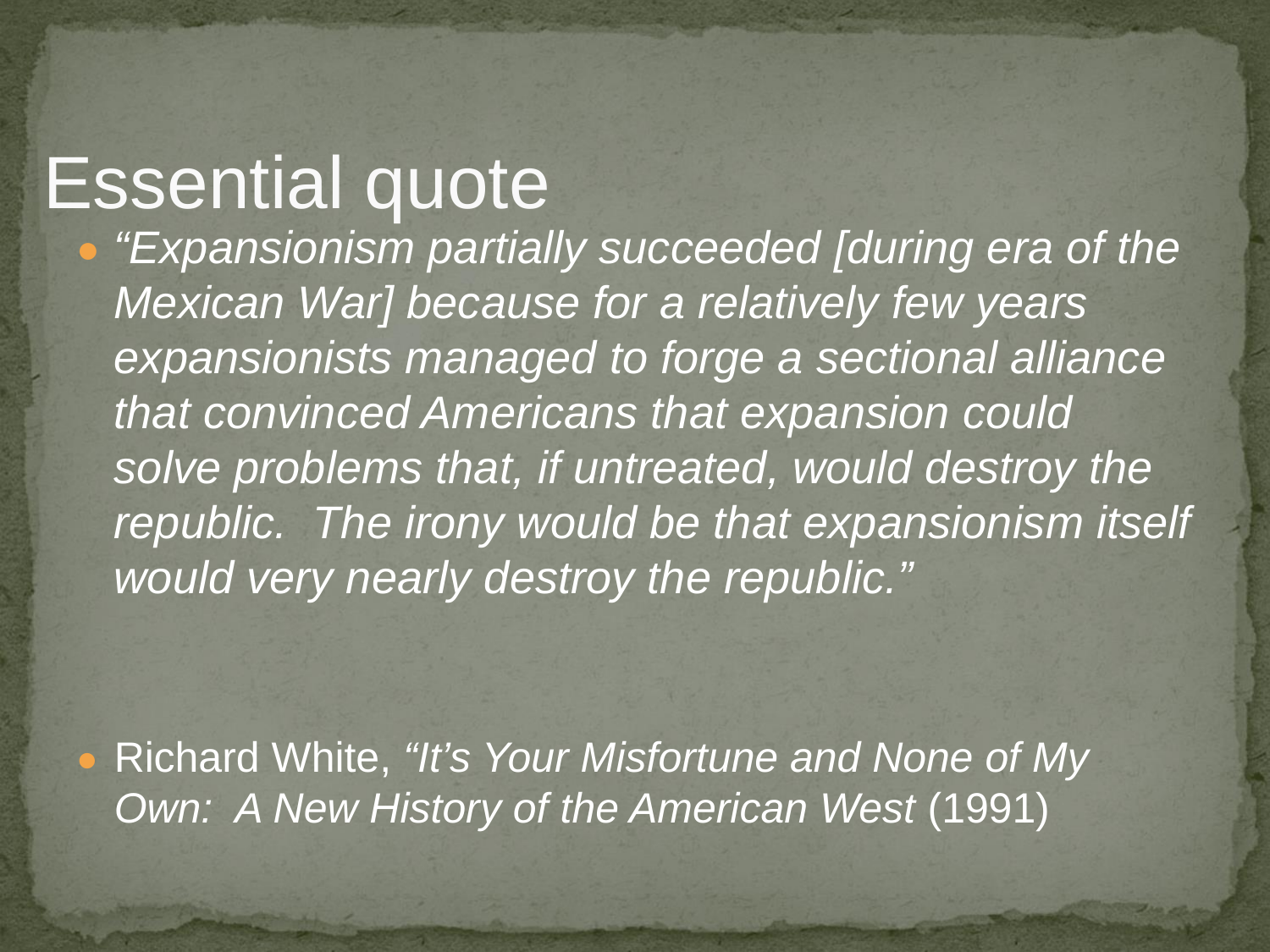

# Essential quote
“Expansionism partially succeeded [during era of the Mexican War] because for a relatively few years expansionists managed to forge a sectional alliance that convinced Americans that expansion could solve problems that, if untreated, would destroy the republic.  The irony would be that expansionism itself would very nearly destroy the republic.”

Richard White, “It’s Your Misfortune and None of My Own:  A New History of the American West (1991)